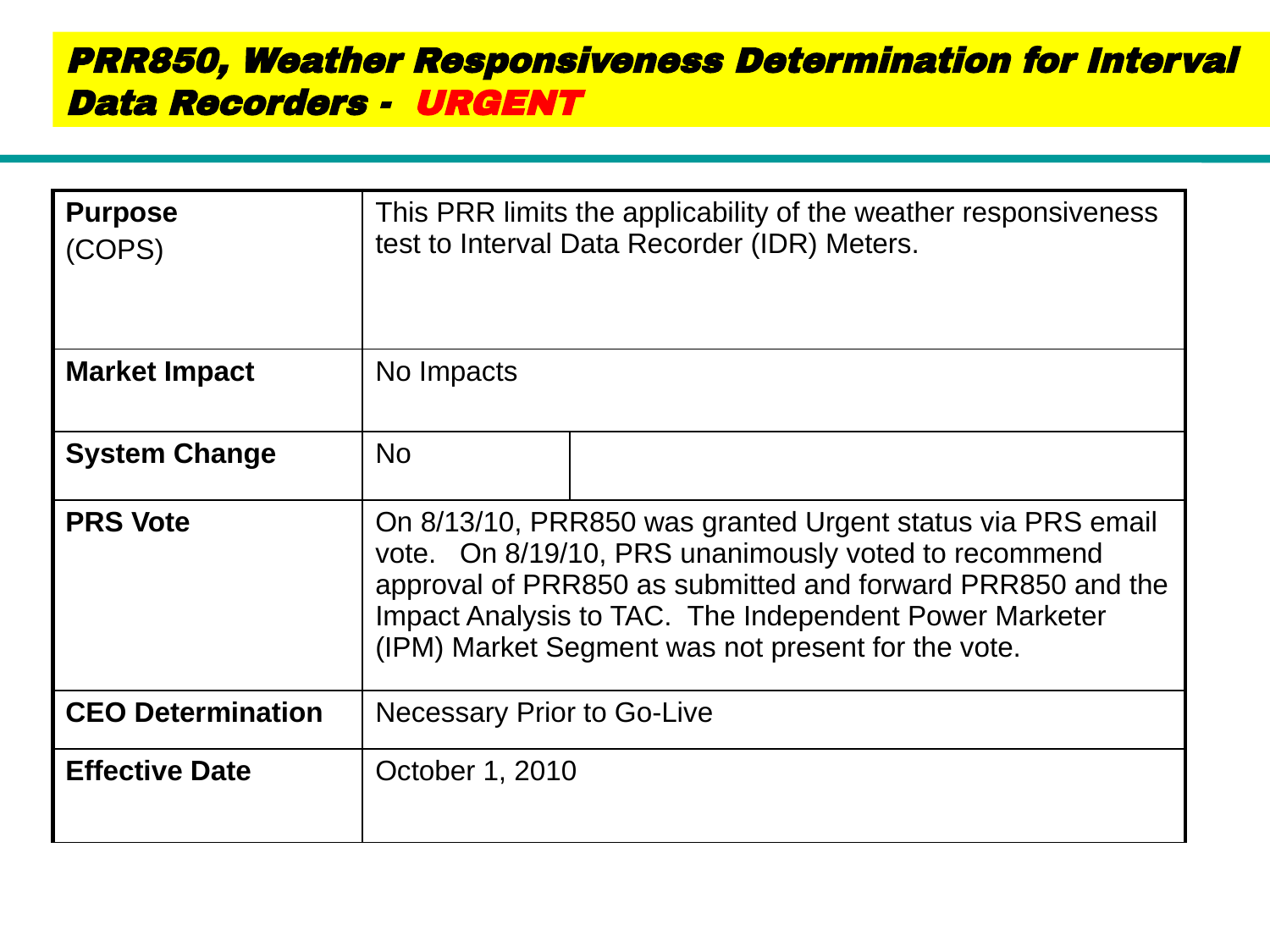

PRR850, Weather Responsiveness Determination for Interval Data Recorders -  URGENT
| Purpose (COPS) | This PRR limits the applicability of the weather responsiveness test to Interval Data Recorder (IDR) Meters. |  |
| --- | --- | --- |
| Market Impact | No Impacts |  |
| System Change | No |  |
| PRS Vote | On 8/13/10, PRR850 was granted Urgent status via PRS email vote. On 8/19/10, PRS unanimously voted to recommend approval of PRR850 as submitted and forward PRR850 and the Impact Analysis to TAC. The Independent Power Marketer (IPM) Market Segment was not present for the vote. |  |
| CEO Determination | Necessary Prior to Go-Live |  |
| Effective Date | October 1, 2010 |  |